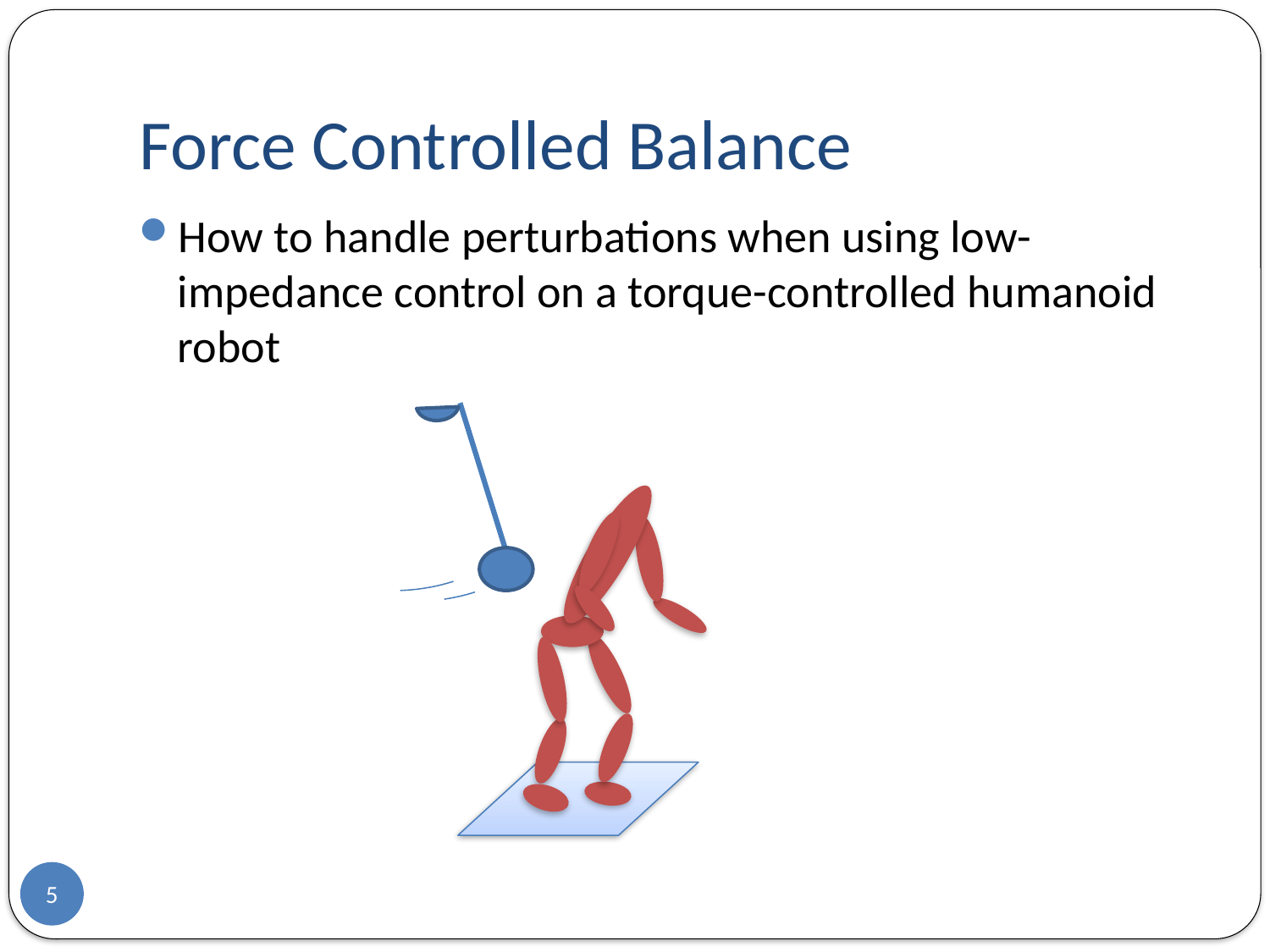

# Force Controlled Balance
How to handle perturbations when using low-impedance control on a torque-controlled humanoid robot

5